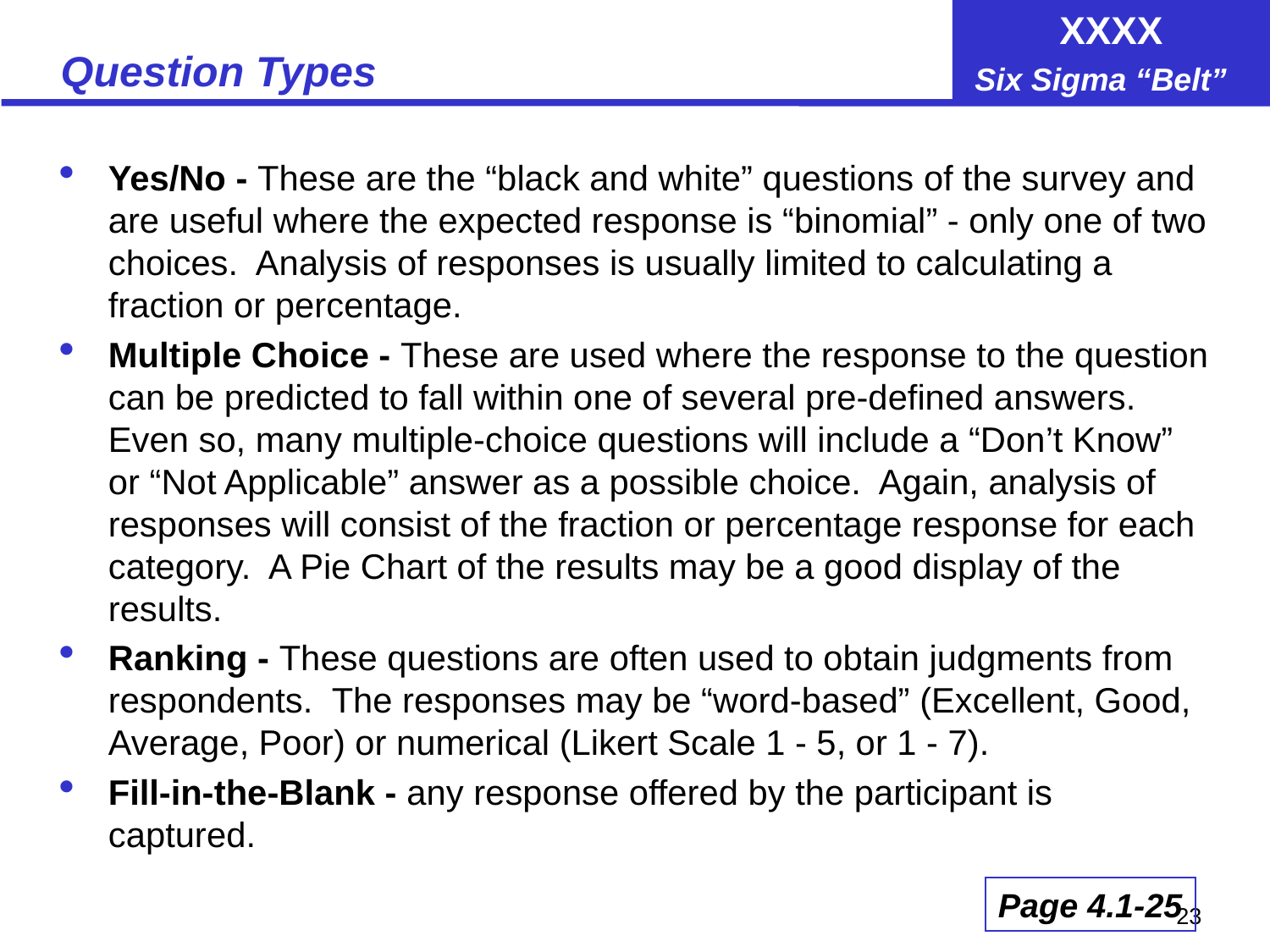

# Question Types
Yes/No - These are the “black and white” questions of the survey and are useful where the expected response is “binomial” - only one of two choices.  Analysis of responses is usually limited to calculating a fraction or percentage.
Multiple Choice - These are used where the response to the question can be predicted to fall within one of several pre-defined answers.  Even so, many multiple-choice questions will include a “Don’t Know” or “Not Applicable” answer as a possible choice.  Again, analysis of responses will consist of the fraction or percentage response for each category.  A Pie Chart of the results may be a good display of the results.
Ranking - These questions are often used to obtain judgments from respondents.  The responses may be “word-based” (Excellent, Good, Average, Poor) or numerical (Likert Scale 1 - 5, or 1 - 7).
Fill-in-the-Blank - any response offered by the participant is captured.
Page 4.1-25